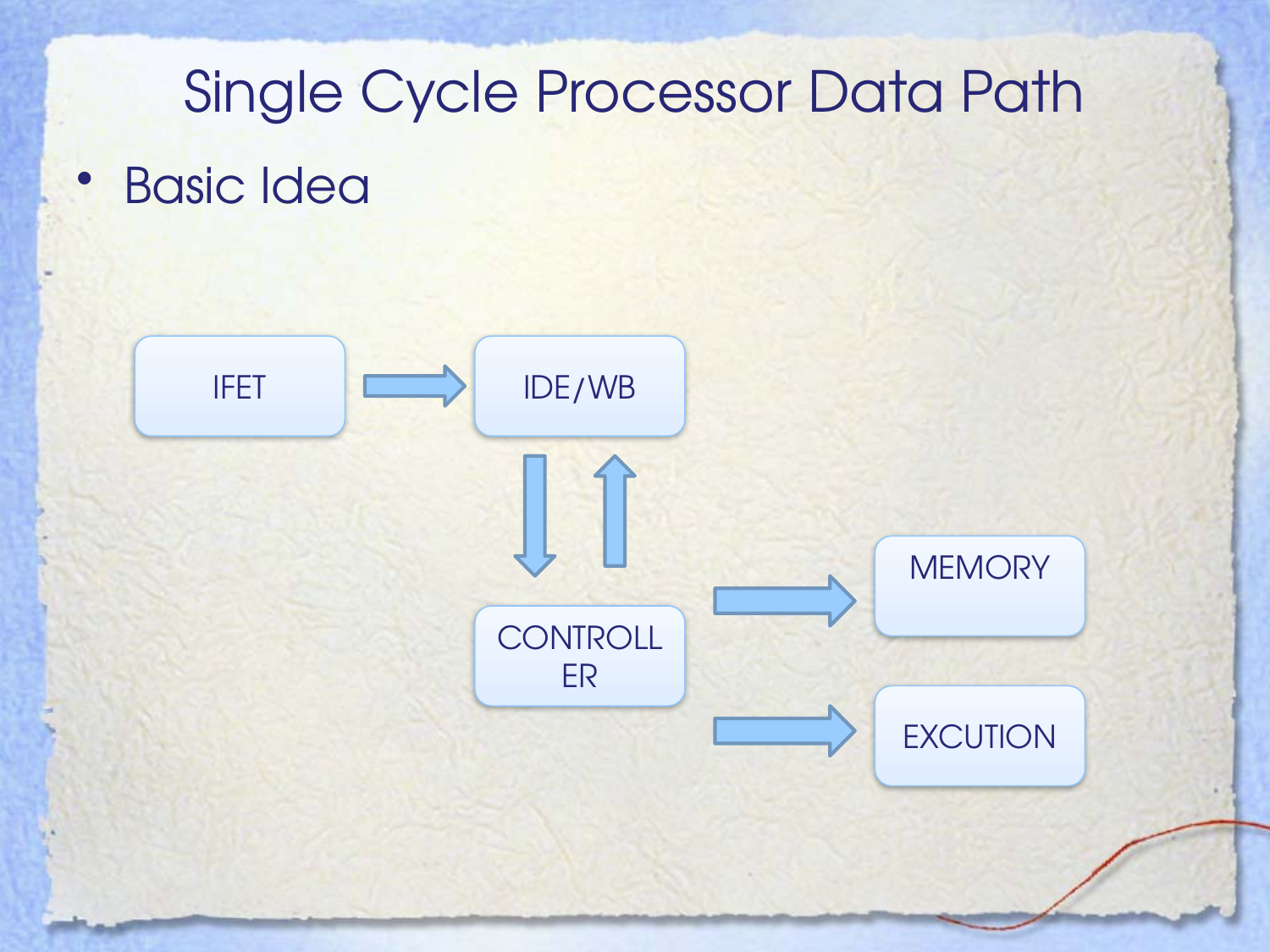

# Single Cycle Processor Data Path
Basic Idea
IFET
IDE/WB

MEMORY

CONTROLLER
EXCUTION